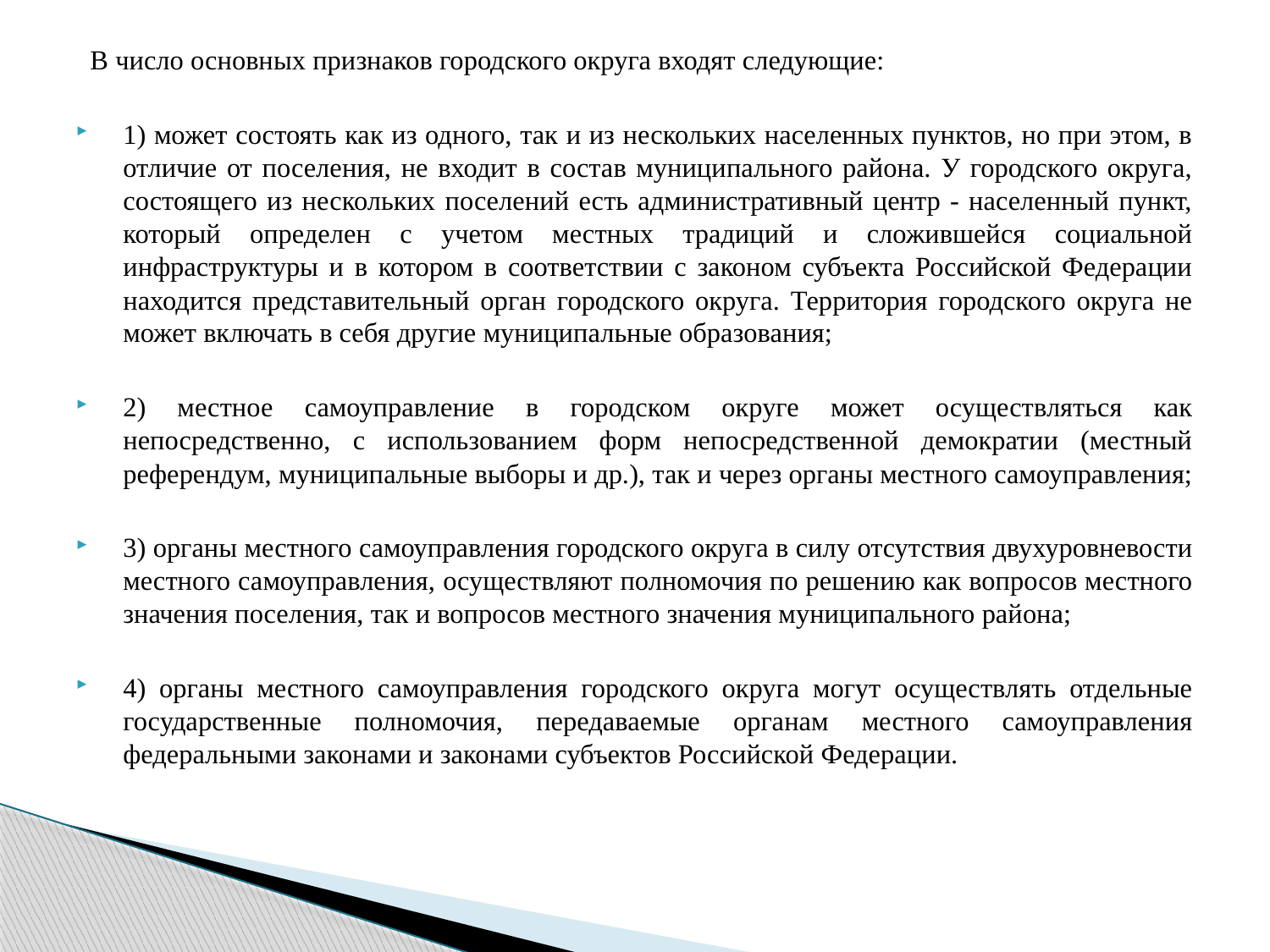

В число основных признаков городского округа входят следующие:

1) может состоять как из одного, так и из нескольких населенных пунктов, но при этом, в отличие от поселения, не входит в состав муниципального района. У городского округа, состоящего из нескольких поселений есть административный центр - населенный пункт, который определен с учетом местных традиций и сложившейся социальной инфраструктуры и в котором в соответствии с законом субъекта Российской Федерации находится представительный орган городского округа. Территория городского округа не может включать в себя другие муниципальные образования;

2) местное самоуправление в городском округе может осуществляться как непосредственно, с использованием форм непосредственной демократии (местный референдум, муниципальные выборы и др.), так и через органы местного самоуправления;

3) органы местного самоуправления городского округа в силу отсутствия двухуровневости местного самоуправления, осуществляют полномочия по решению как вопросов местного значения поселения, так и вопросов местного значения муниципального района;

4) органы местного самоуправления городского округа могут осуществлять отдельные государственные полномочия, передаваемые органам местного самоуправления федеральными законами и законами субъектов Российской Федерации.